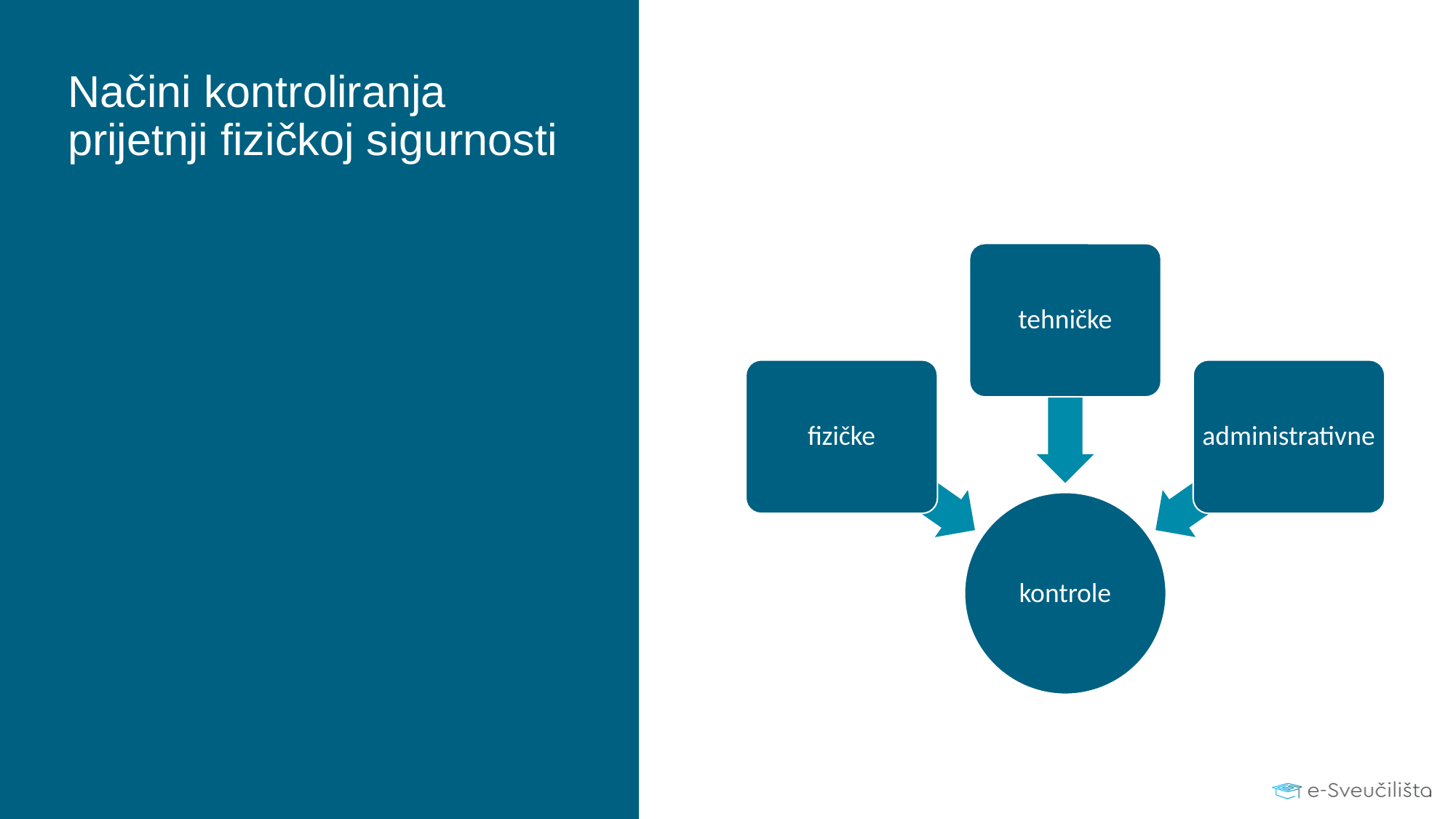

# Načini kontroliranja prijetnji fizičkoj sigurnosti

tehničke

fizičke
administrativne

kontrole